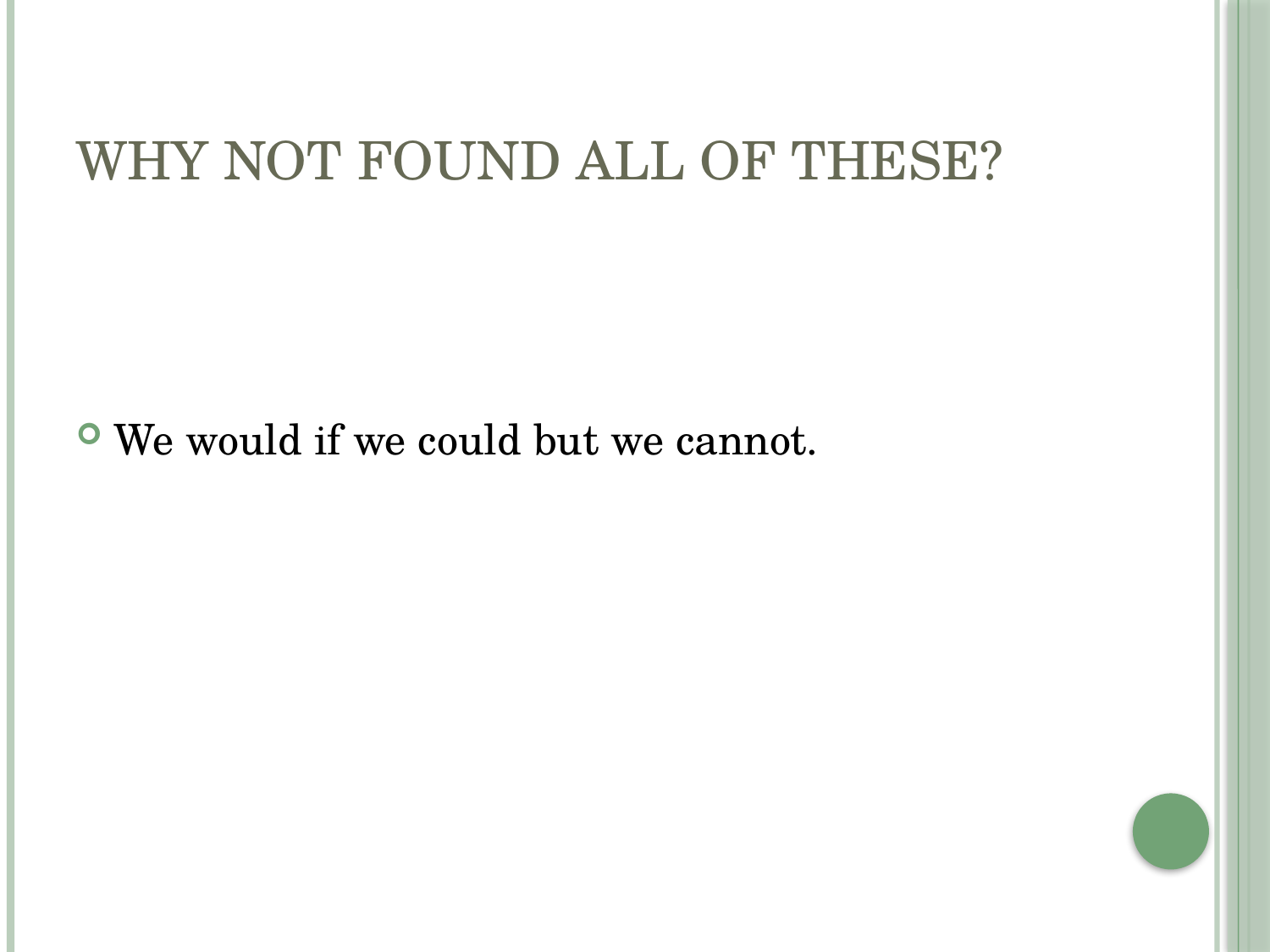

# Why Not Found All of These?

We would if we could but we cannot.